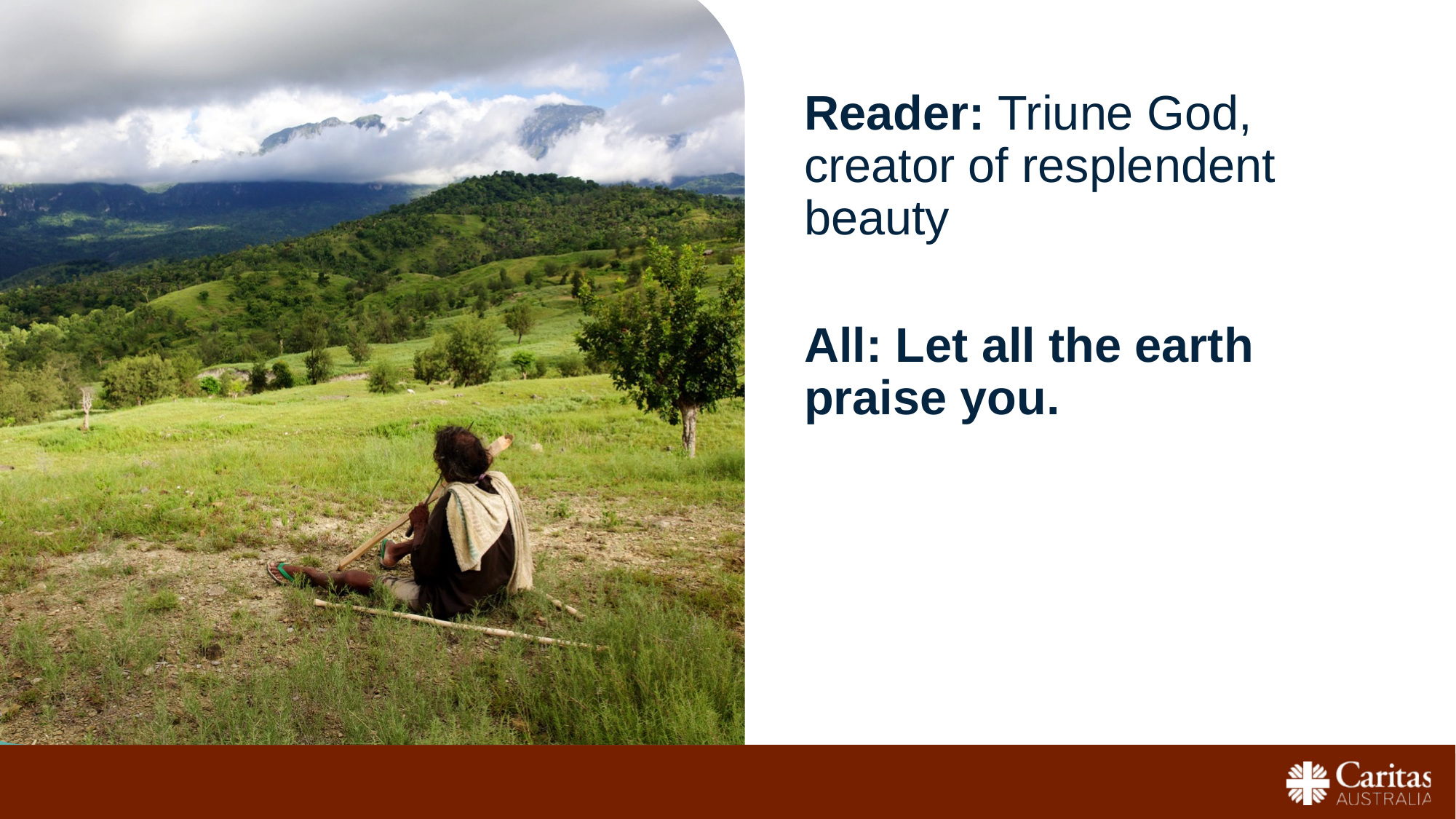

Reader: Triune God, creator of resplendent beauty

All: Let all the earth praise you.